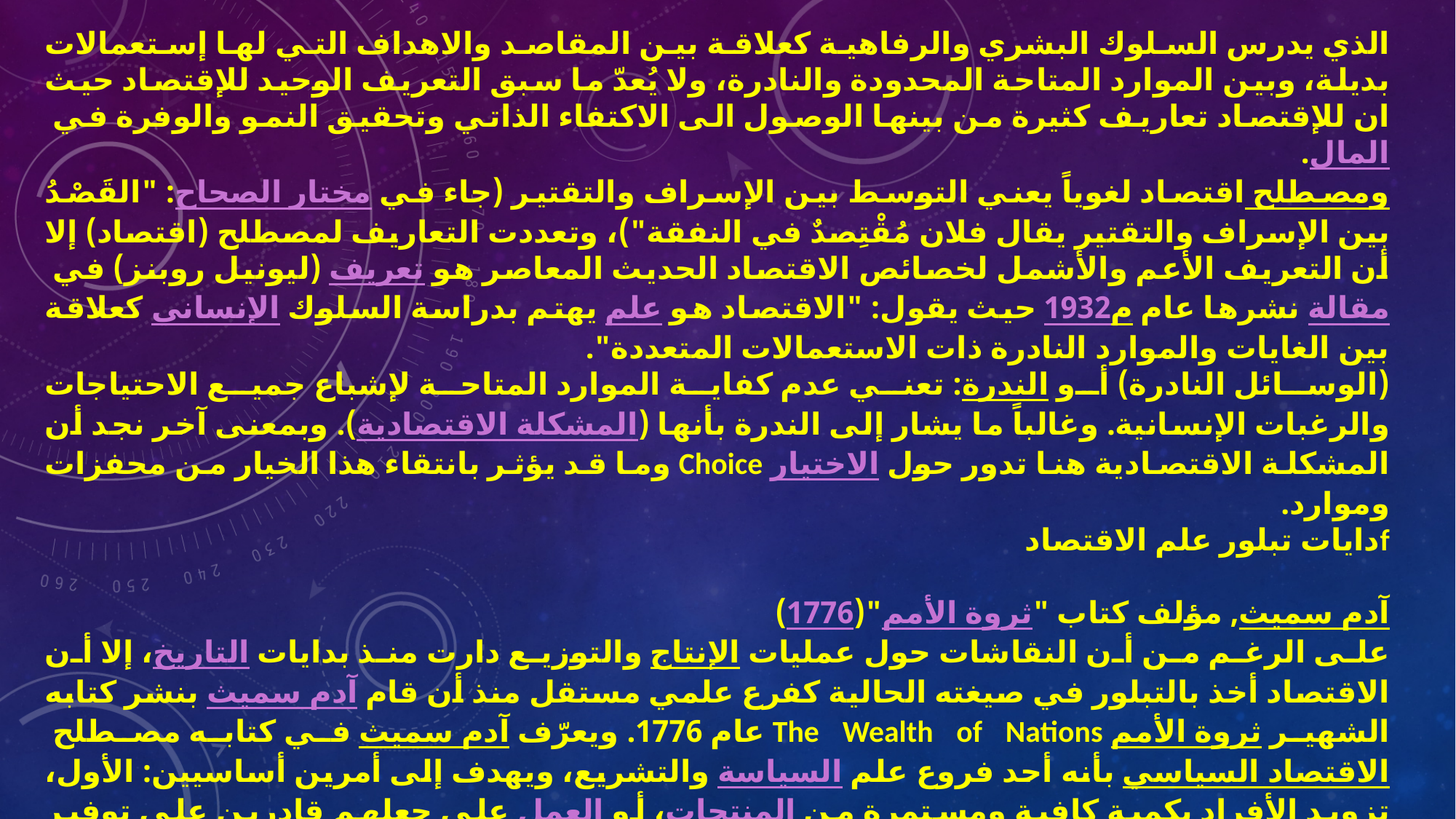

الذي يدرس السلوك البشري والرفاهية كعلاقة بين المقاصد والاهداف التي لها إستعمالات بديلة، وبين الموارد المتاحة المحدودة والنادرة، ولا يُعدّ ما سبق التعريف الوحيد للإقتصاد حيث ان للإقتصاد تعاريف كثيرة من بينها الوصول الى الاكتفاء الذاتي وتحقيق النمو والوفرة في المال.
ومصطلح اقتصاد لغوياً يعني التوسط بين الإسراف والتقتير (جاء في مختار الصحاح: "القَصْدُ بين الإسراف والتقتير يقال فلان مُقْتِصدٌ في النفقة")، وتعددت التعاريف لمصطلح (اقتصاد) إلا أن التعريف الأعم والأشمل لخصائص الاقتصاد الحديث المعاصر هو تعريف (ليونيل روبنز) في مقالة نشرها عام 1932م حيث يقول: "الاقتصاد هو علم يهتم بدراسة السلوك الإنساني كعلاقة بين الغايات والموارد النادرة ذات الاستعمالات المتعددة".
(الوسائل النادرة) أو الندرة: تعني عدم كفاية الموارد المتاحة لإشباع جميع الاحتياجات والرغبات الإنسانية. وغالباً ما يشار إلى الندرة بأنها (المشكلة الاقتصادية). وبمعنى آخر نجد أن المشكلة الاقتصادية هنا تدور حول الاختيار Choice وما قد يؤثر بانتقاء هذا الخيار من محفزات وموارد.
fدايات تبلور علم الاقتصاد

آدم سميث, مؤلف كتاب "ثروة الأمم"(1776)
على الرغم من أن النقاشات حول عمليات الإنتاج والتوزيع دارت منذ بدايات التاريخ، إلا أن الاقتصاد أخذ بالتبلور في صيغته الحالية كفرع علمي مستقل منذ أن قام آدم سميث بنشر كتابه الشهير ثروة الأمم The Wealth of Nations عام 1776. ويعرّف آدم سميث في كتابه مصطلح الاقتصاد السياسي بأنه أحد فروع علم السياسة والتشريع، ويهدف إلى أمرين أساسيين: الأول، تزويد الأفراد بكمية كافية ومستمرة من المنتجات، أو العمل على جعلهم قادرين على توفير هذه المنتجات بشكل متواصل، والثاني، تزويد الدولة أو إثراء كل من الأفراد والحكومات. وفي كتابه ثروة الأمم يشير آدم سميث إلى الاقتصاد بمصطلح (الاقتصاد السياسي – Political Economy) إلا أن هذا المصطلح استبدل تدريجياً في الاستعمال العام بمصطلح (الاقتصاد Economics) وذلك بعد عام 1870 بالإضافة أول من أستعمل مصطلح الاقتصاد السياسي رجل دين فرنسي يدعى أنطوان ديمونكريتيان و أول من تعامل بجدية مع علم الاقتصاد هم الفيزوقراطيين حيث أمنوا بالزراعة كمصدر صافي للربحWALIDPATO